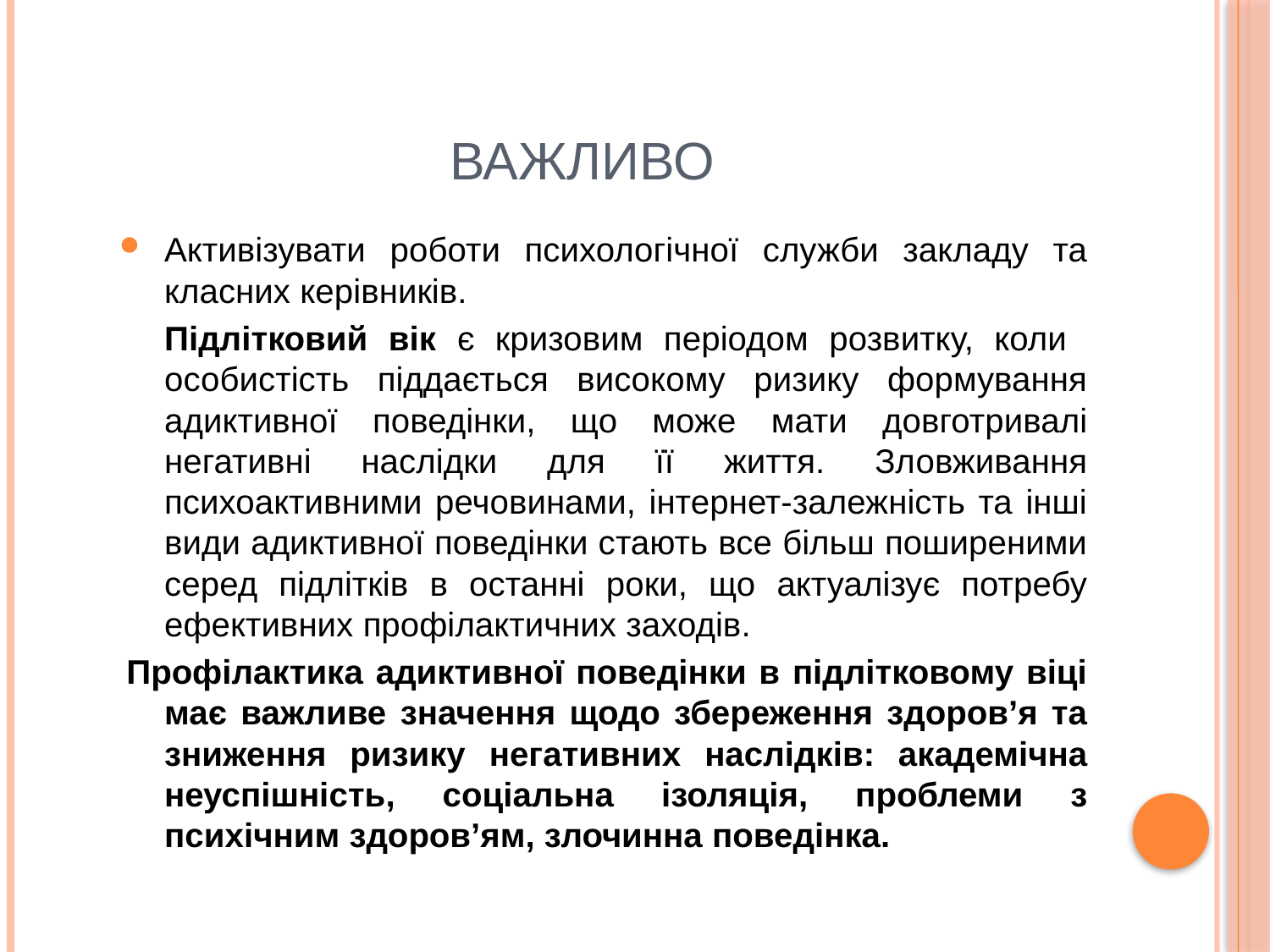

# Важливо
Активізувати роботи психологічної служби закладу та класних керівників.
	Підлітковий вік є кризовим періодом розвитку, коли  особистість піддається високому ризику формування адиктивної поведінки, що може мати довготривалі негативні наслідки для її життя. Зловживання психоактивними речовинами, інтернет-залежність та інші види адиктивної поведінки стають все більш поширеними серед підлітків в останні роки, що актуалізує потребу ефективних профілактичних заходів.
Профілактика адиктивної поведінки в підлітковому віці має важливе значення щодо збереження здоров’я та зниження ризику негативних наслідків: академічна неуспішність, соціальна ізоляція, проблеми з психічним здоров’ям, злочинна поведінка.